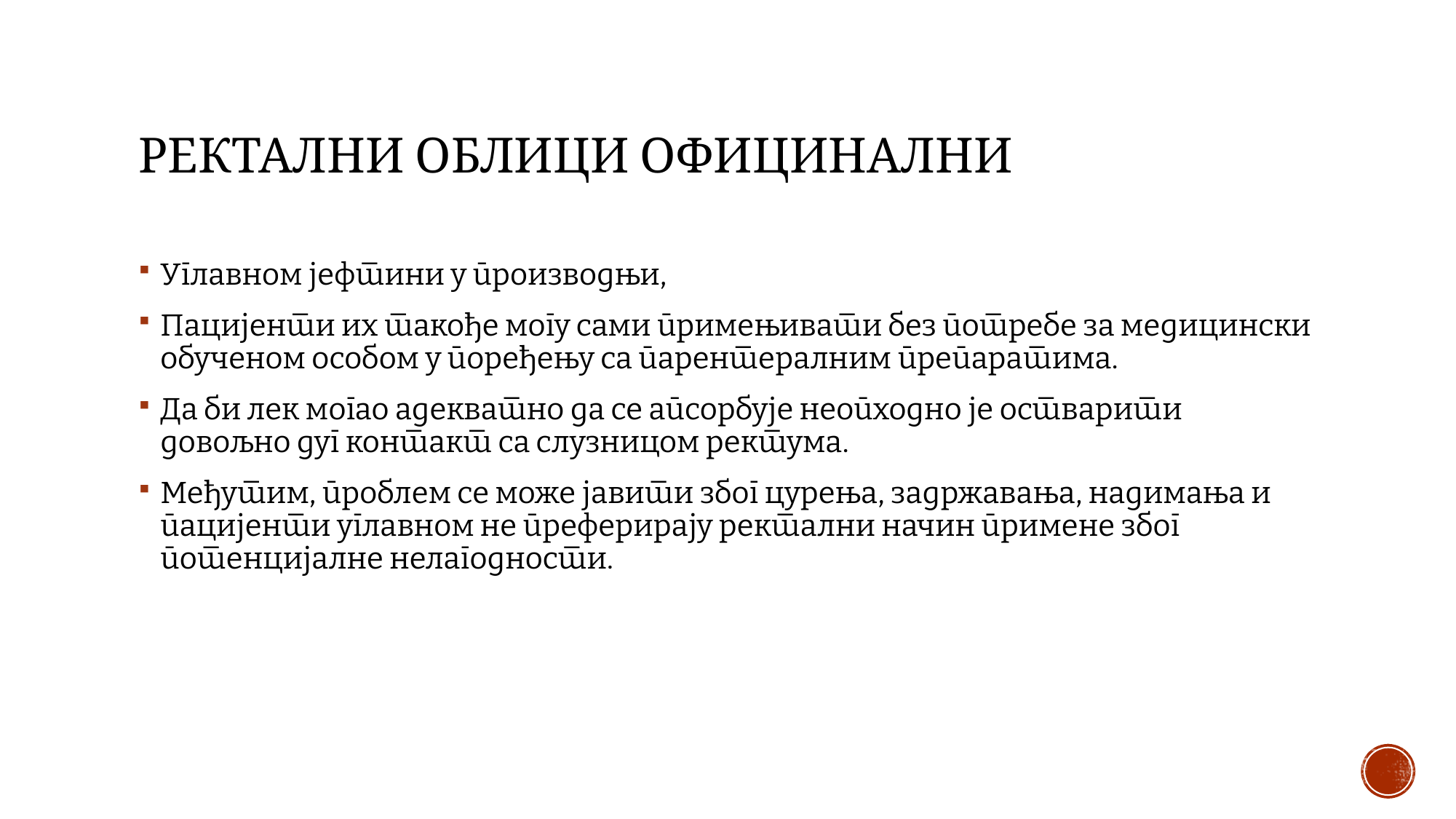

# Ректални облици официнални
Углавном јефтини у производњи,
Пацијенти их такође могу сами примењивати без потребе за медицински обученом особом у поређењу са парентералним препаратима.
Да би лек могао адекватно да се апсорбује неопходно је остварити довољно дуг контакт са слузницом ректума.
Међутим, проблем се може јавити због цурења, задржавања, надимања и пацијенти углавном не преферирају ректални начин примене због потенцијалне нелагодности.